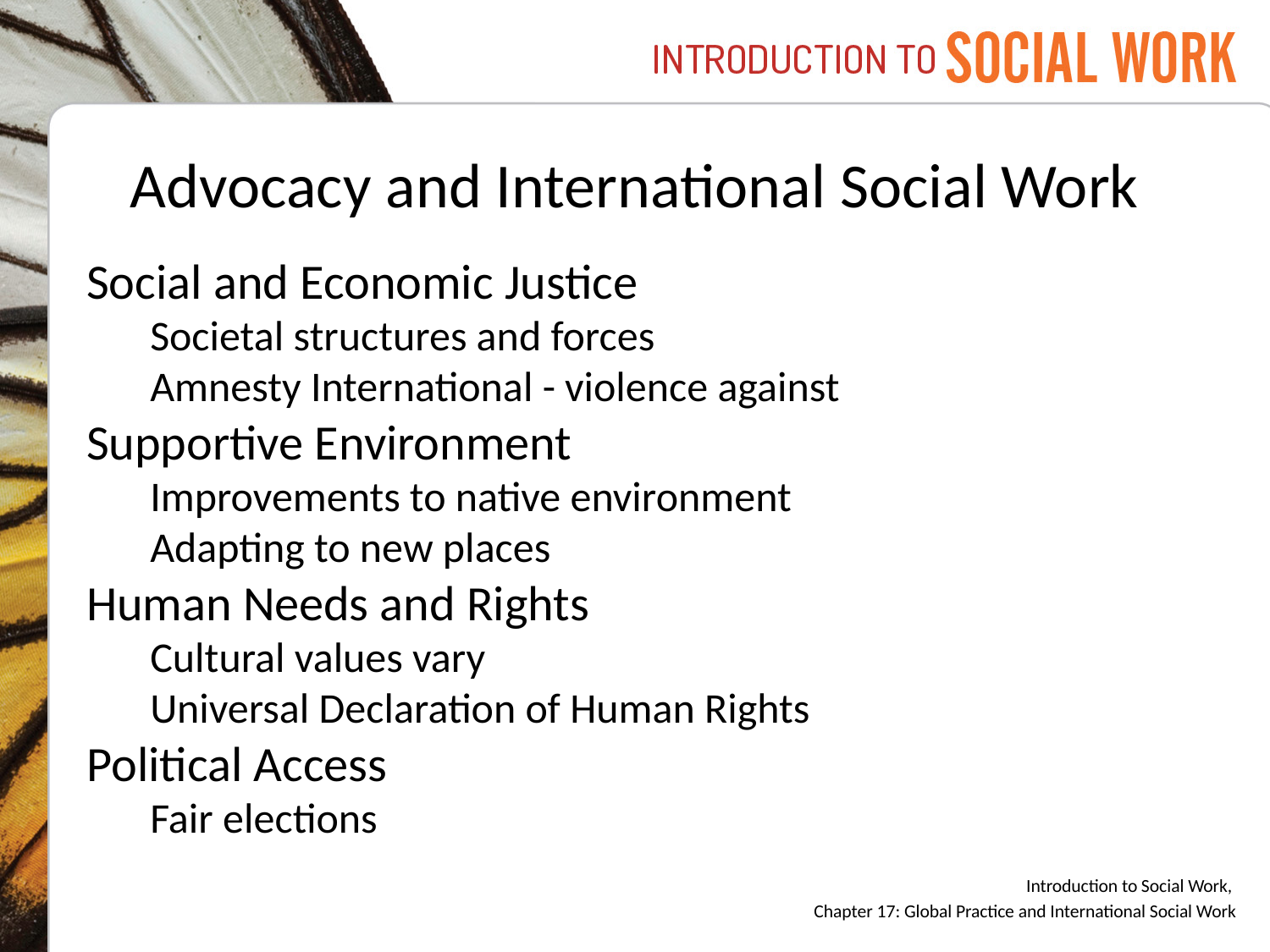

# Advocacy and International Social Work

Social and Economic Justice
Societal structures and forces
Amnesty International - violence against
Supportive Environment
Improvements to native environment
Adapting to new places
Human Needs and Rights
Cultural values vary
Universal Declaration of Human Rights
Political Access
Fair elections
Introduction to Social Work,
Chapter 17: Global Practice and International Social Work